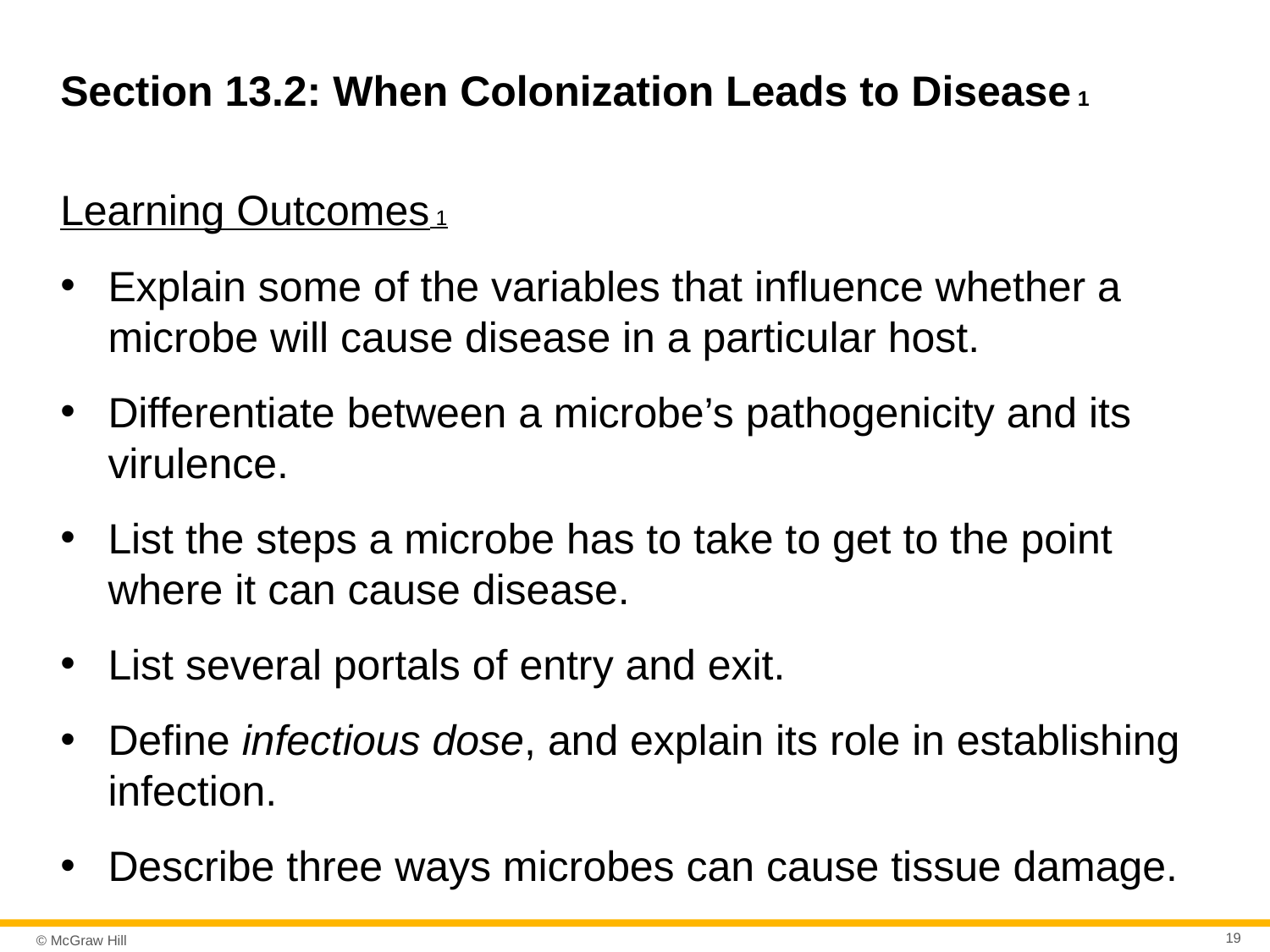

# Section 13.2: When Colonization Leads to Disease 1
Learning Outcomes 1
Explain some of the variables that influence whether a microbe will cause disease in a particular host.
Differentiate between a microbe’s pathogenicity and its virulence.
List the steps a microbe has to take to get to the point where it can cause disease.
List several portals of entry and exit.
Define infectious dose, and explain its role in establishing infection.
Describe three ways microbes can cause tissue damage.